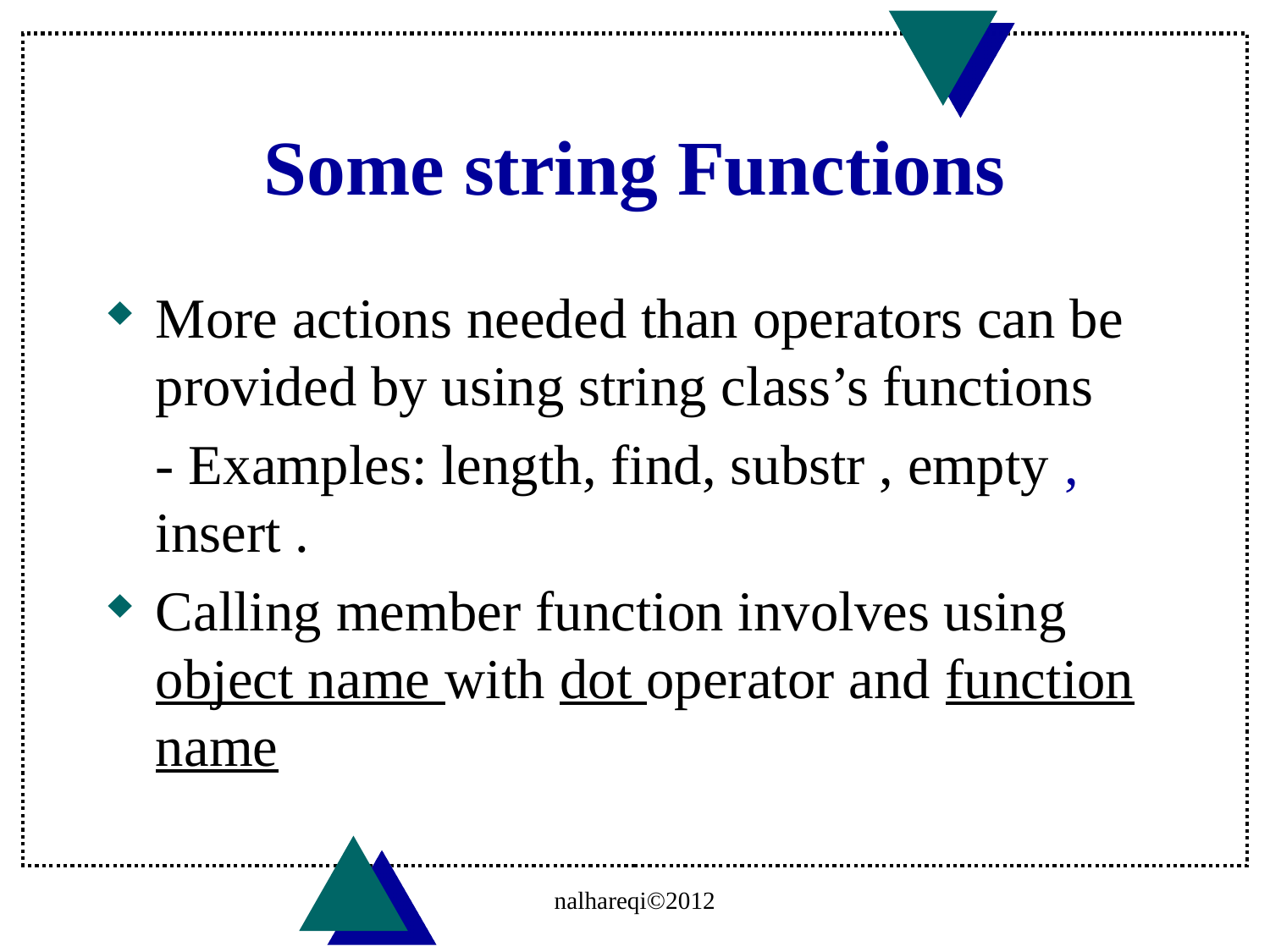

# Some string Functions
More actions needed than operators can be provided by using string class’s functions
	- Examples: length, find, substr , empty , insert .
Calling member function involves using object name with dot operator and function name
nalhareqi©2012